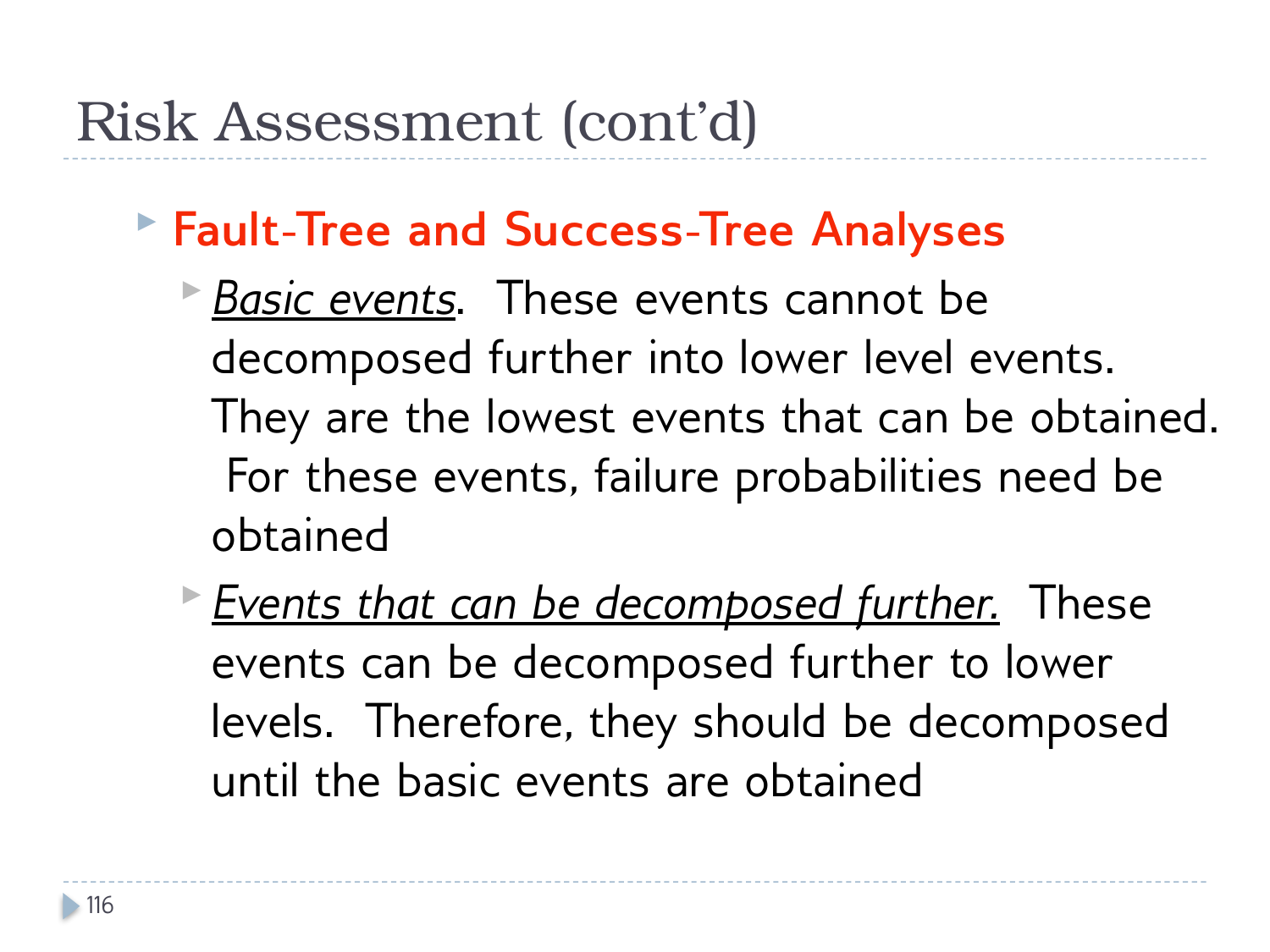

# Risk Assessment (cont’d)
Fault-Tree and Success-Tree Analyses
Basic events.  These events cannot be decomposed further into lower level events.  They are the lowest events that can be obtained.  For these events, failure probabilities need be obtained
Events that can be decomposed further.  These events can be decomposed further to lower levels.  Therefore, they should be decomposed until the basic events are obtained
116